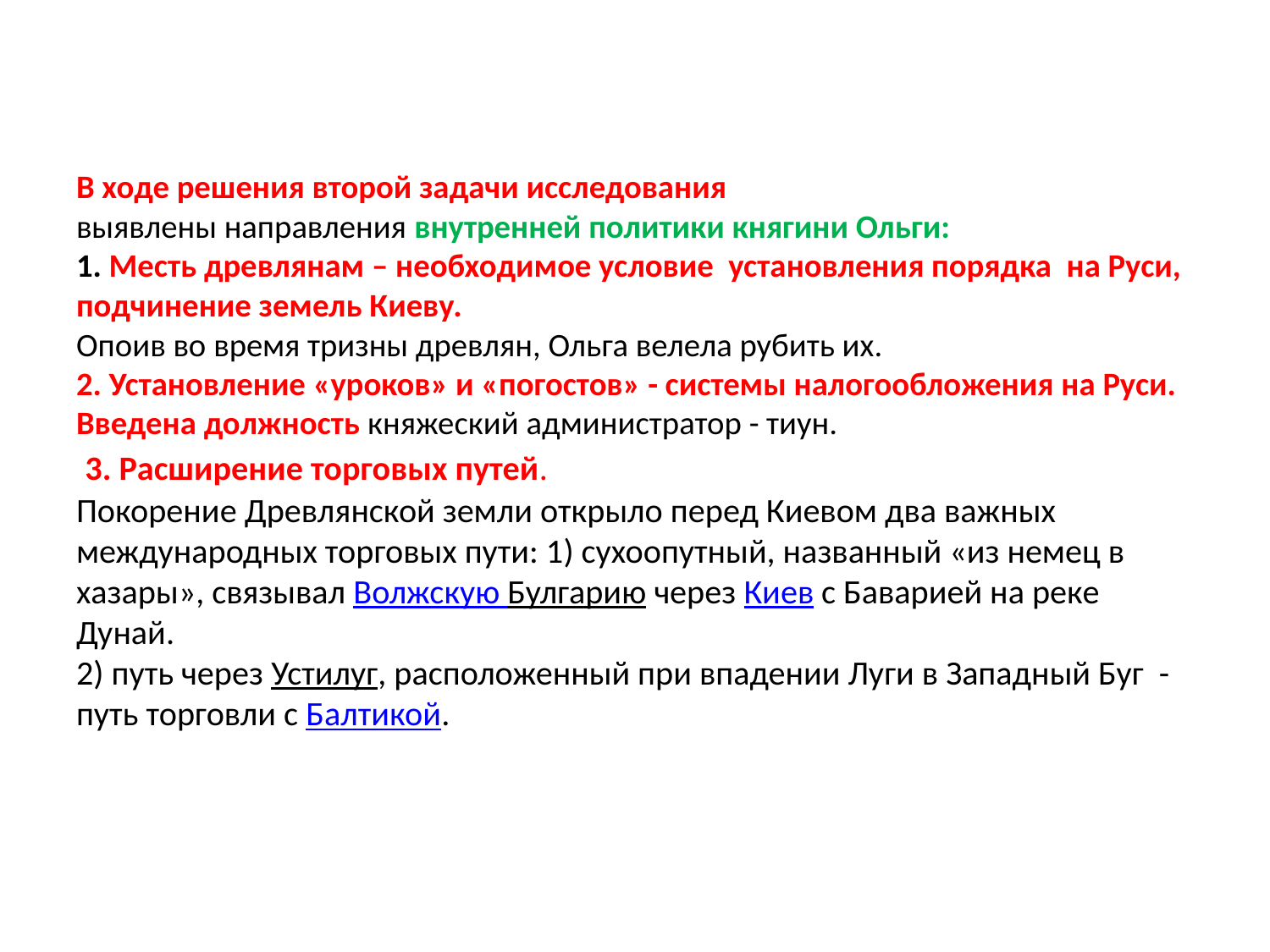

# В ходе решения второй задачи исследования выявлены направления внутренней политики княгини Ольги: 1. Месть древлянам – необходимое условие  установления порядка  на Руси, подчинение земель Киеву. Опоив во время тризны древлян, Ольга велела рубить их. 2. Установление «уроков» и «погостов» - системы налогообложения на Руси. Введена должность княжеский администратор - тиун.  3. Расширение торговых путей. Покорение Древлянской земли открыло перед Киевом два важных международных торговых пути: 1) сухоопутный, названный «из немец в хазары», связывал Волжскую Булгарию через Киев с Баварией на реке Дунай. 2) путь через Устилуг, расположенный при впадении Луги в Западный Буг  -  путь торговли с Балтикой.